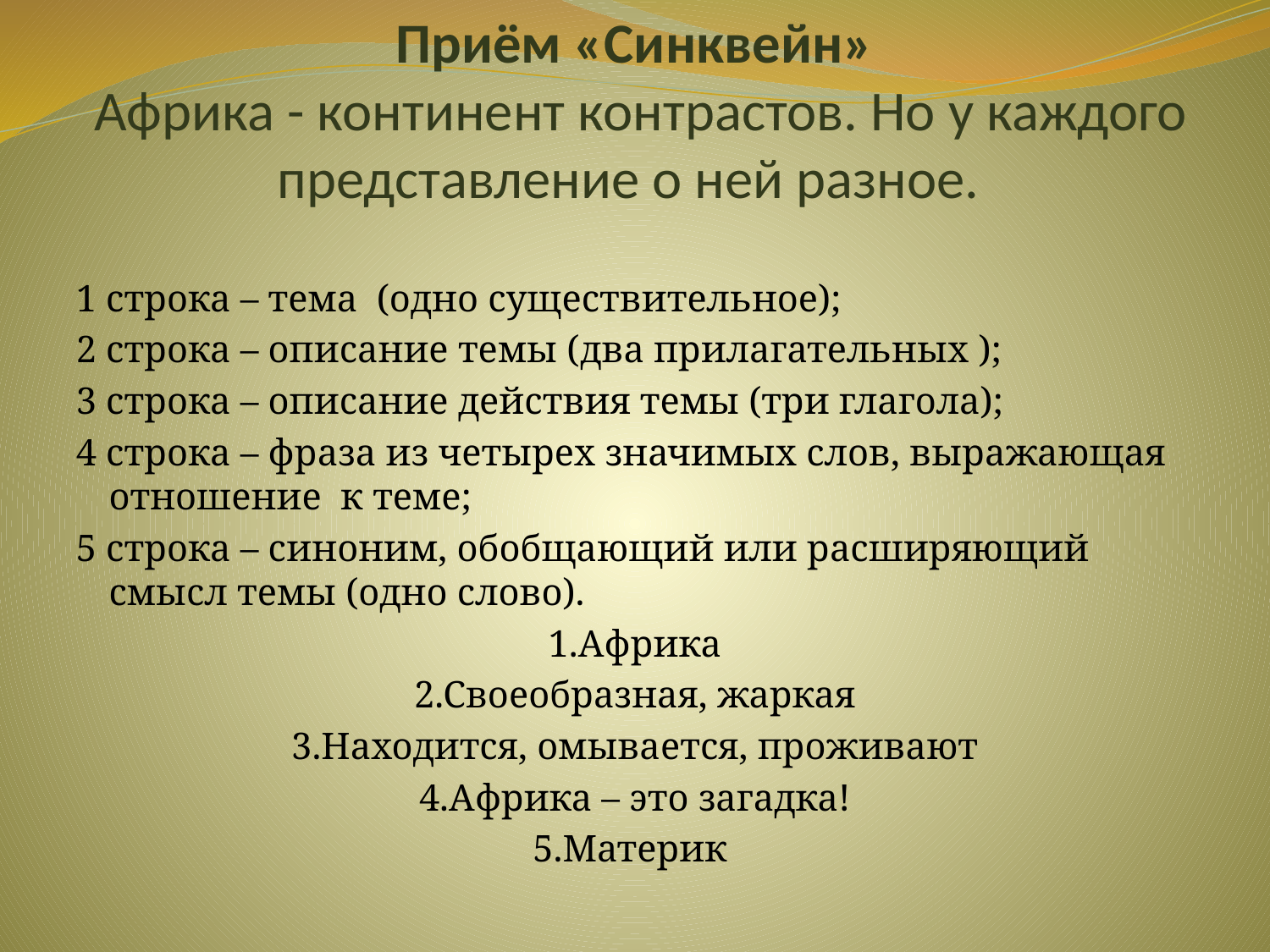

# Приём «Синквейн» Африка - континент контрастов. Но у каждого представление о ней разное.
1 строка – тема  (одно существительное);
2 строка – описание темы (два прилагательных );
3 строка – описание действия темы (три глагола);
4 строка – фраза из четырех значимых слов, выражающая отношение  к теме;
5 строка – синоним, обобщающий или расширяющий смысл темы (одно слово).
1.Африка
2.Своеобразная, жаркая
3.Находится, омывается, проживают
4.Африка – это загадка!
5.Материк